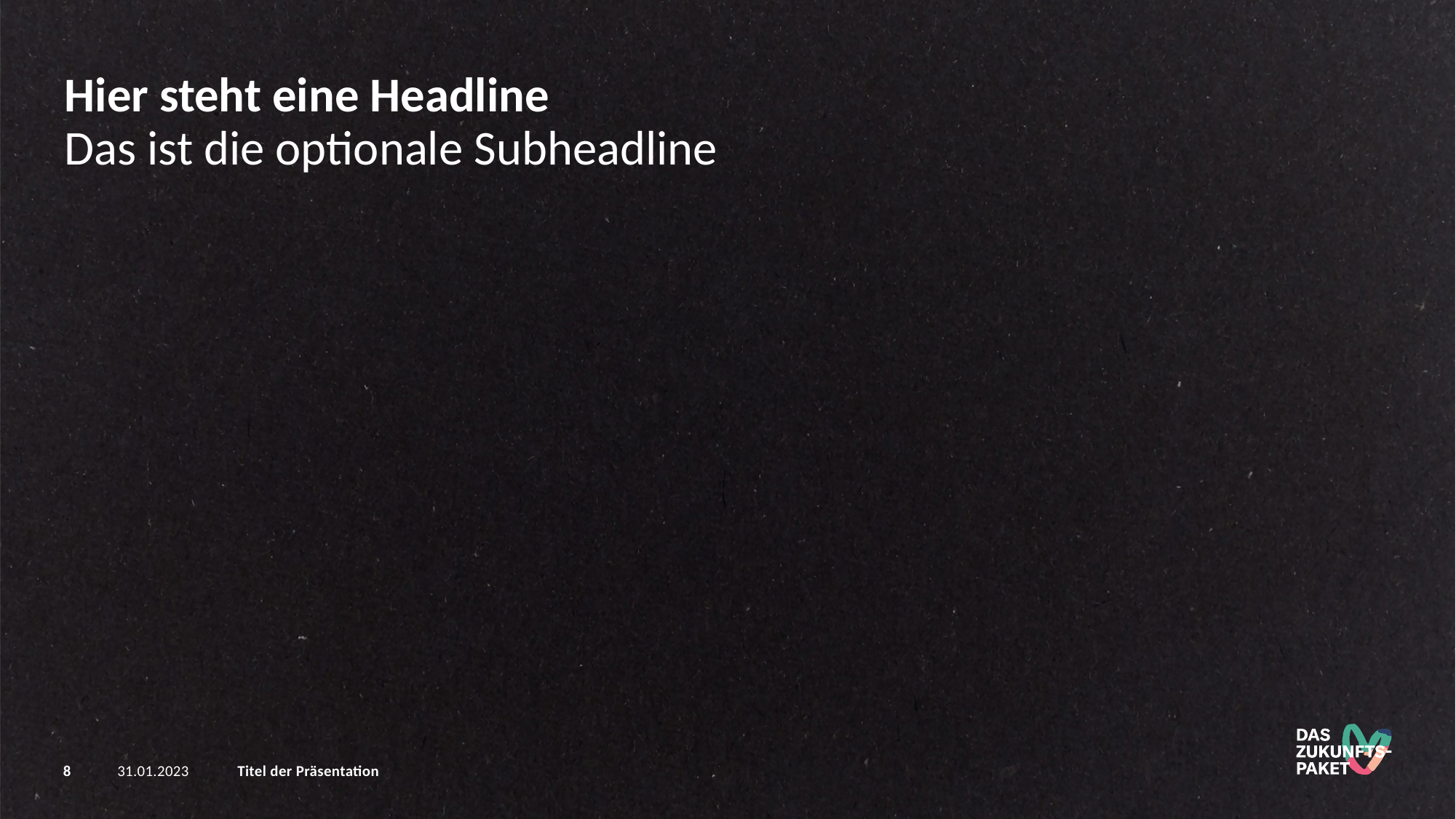

# Hier steht eine Headline
Das ist die optionale Subheadline
8
31.01.2023
Titel der Präsentation